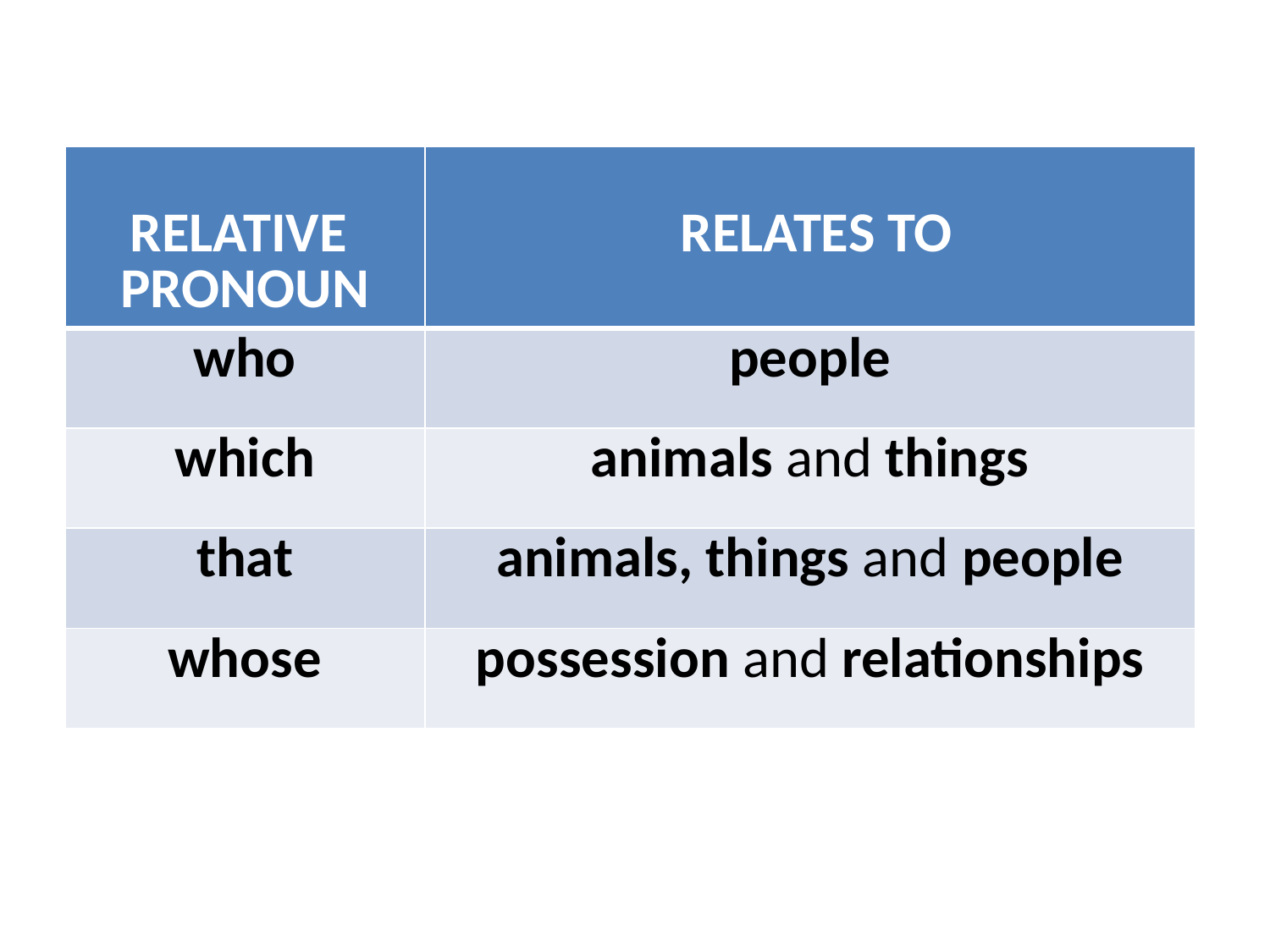

| RELATIVE PRONOUN | RELATES TO |
| --- | --- |
| who | people |
| which | animals and things |
| that | animals, things and people |
| whose | possession and relationships |